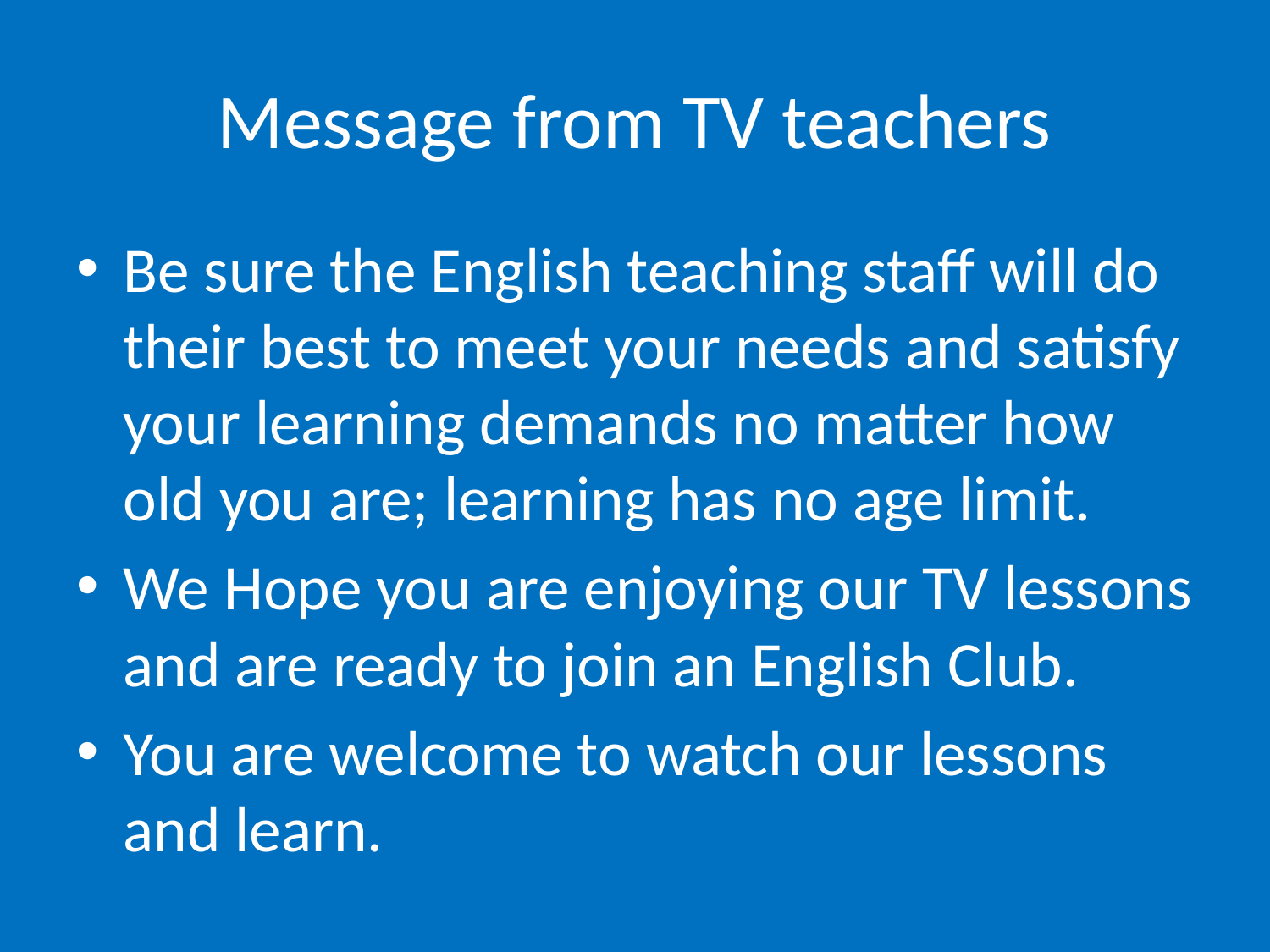

# Message from TV teachers
Be sure the English teaching staff will do their best to meet your needs and satisfy your learning demands no matter how old you are; learning has no age limit.
We Hope you are enjoying our TV lessons and are ready to join an English Club.
You are welcome to watch our lessons and learn.